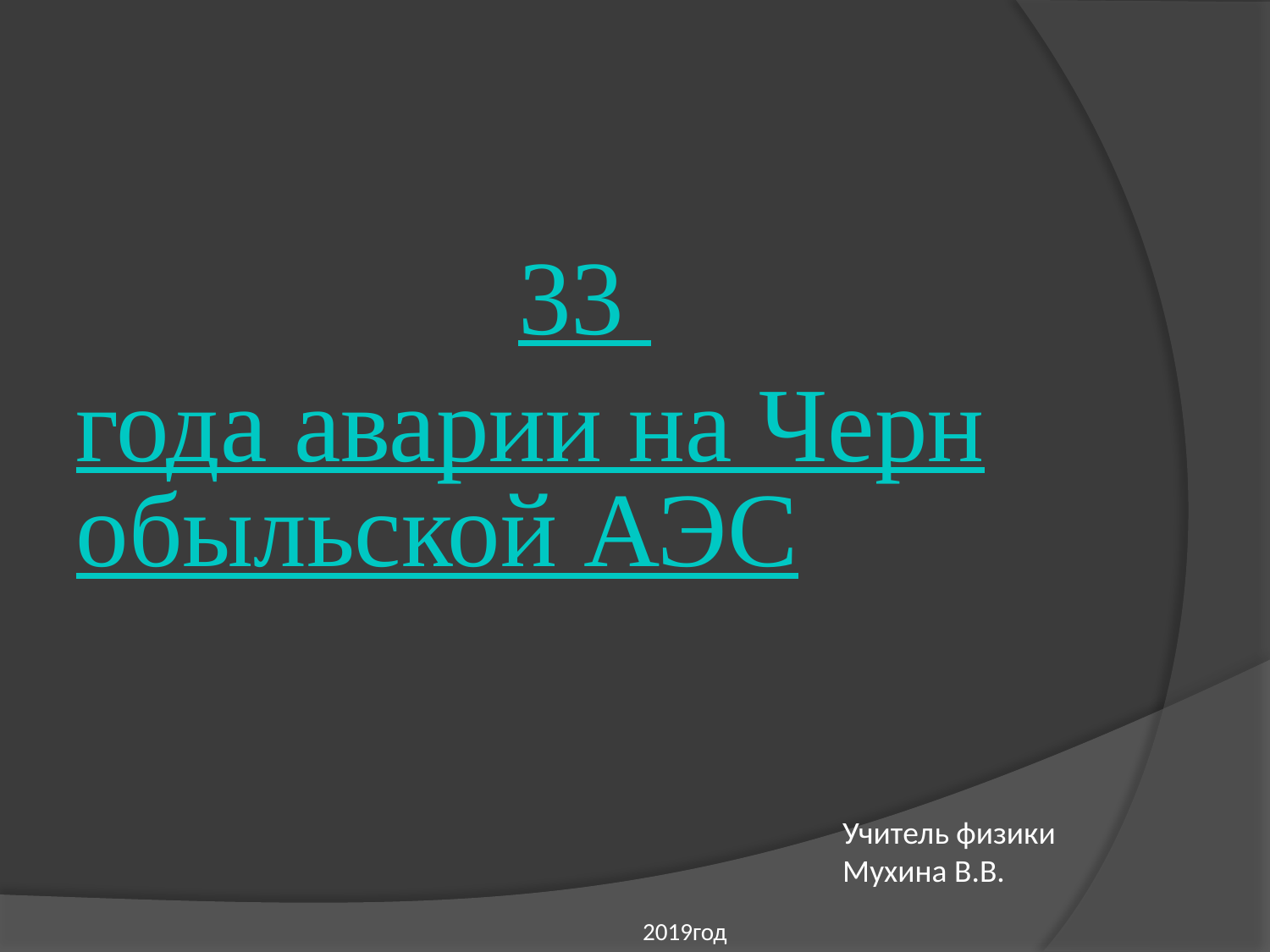

#
33 года аварии на Чернобыльской АЭС
Учитель физики
Мухина В.В.
2019год